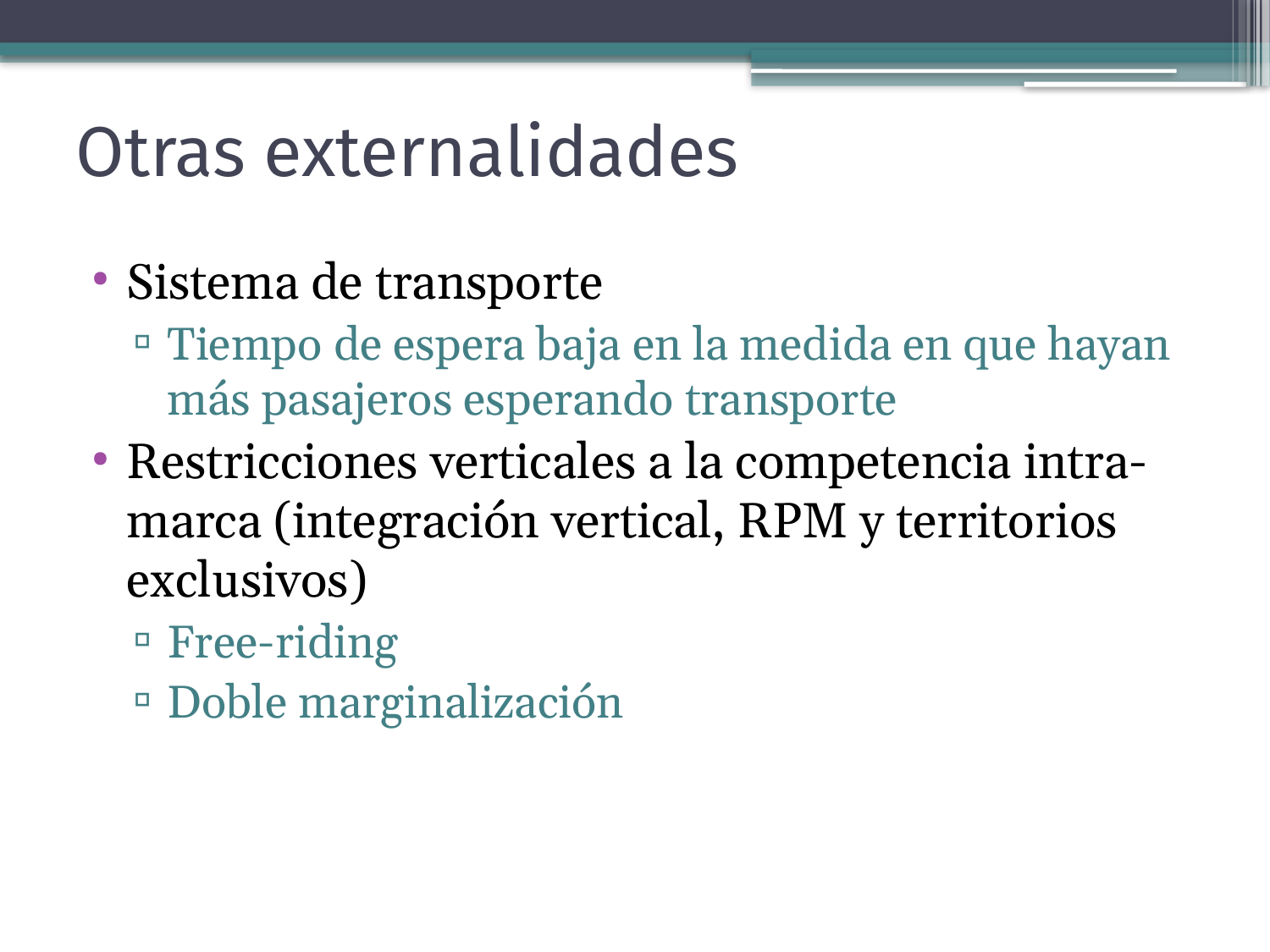

# Otras externalidades
Sistema de transporte
Tiempo de espera baja en la medida en que hayan más pasajeros esperando transporte
Restricciones verticales a la competencia intra-marca (integración vertical, RPM y territorios exclusivos)
Free-riding
Doble marginalización